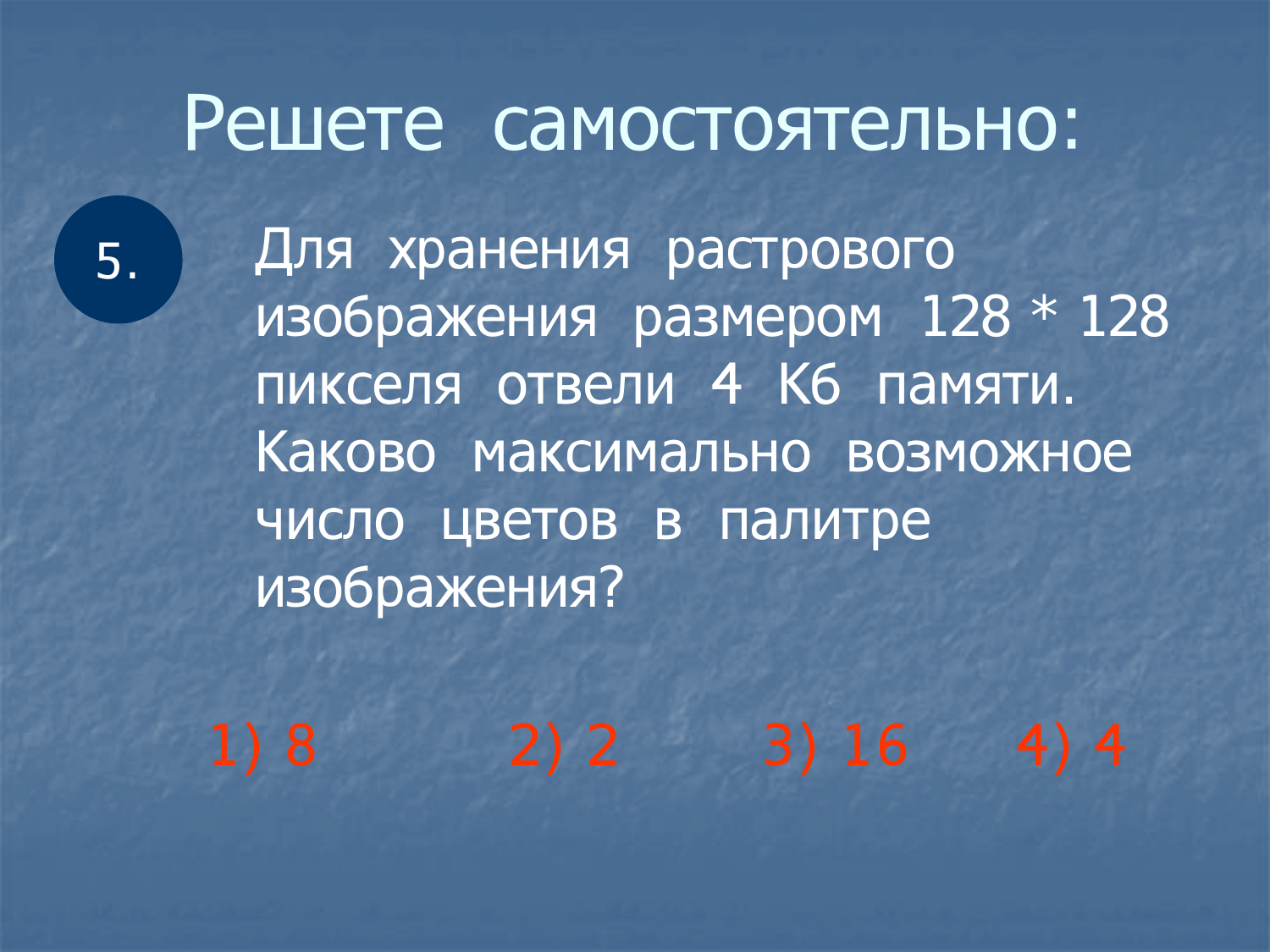

# Решете  самостоятельно:
5.
	Для  хранения  растрового  изображения  размером  128 * 128  пикселя  отвели  4  Кб  памяти.  Каково  максимально  возможное  число  цветов  в  палитре  изображения?

1) 8		2) 2		3) 16	4) 4